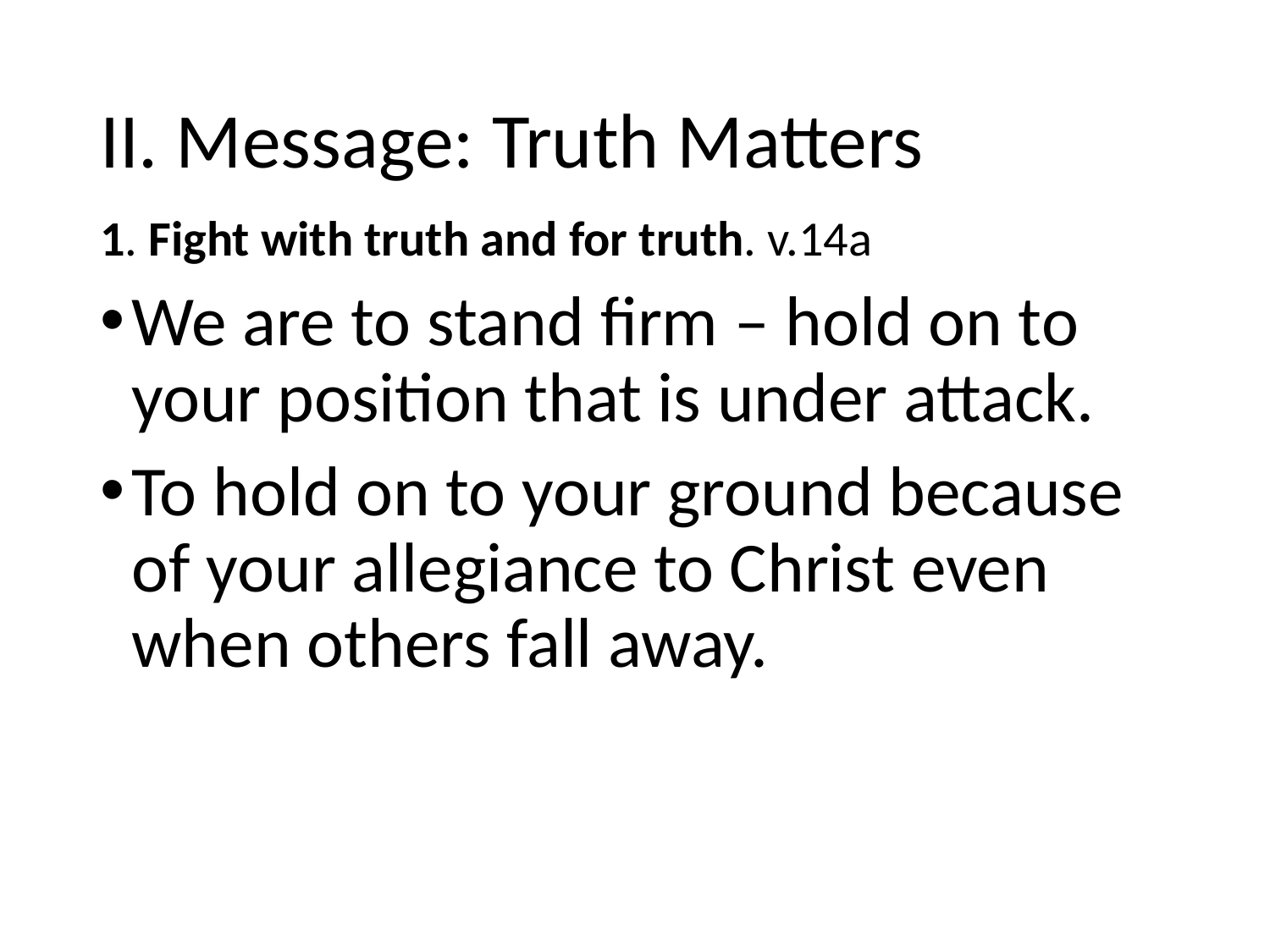

# II. Message: Truth Matters
1. Fight with truth and for truth. v.14a
We are to stand firm – hold on to your position that is under attack.
To hold on to your ground because of your allegiance to Christ even when others fall away.